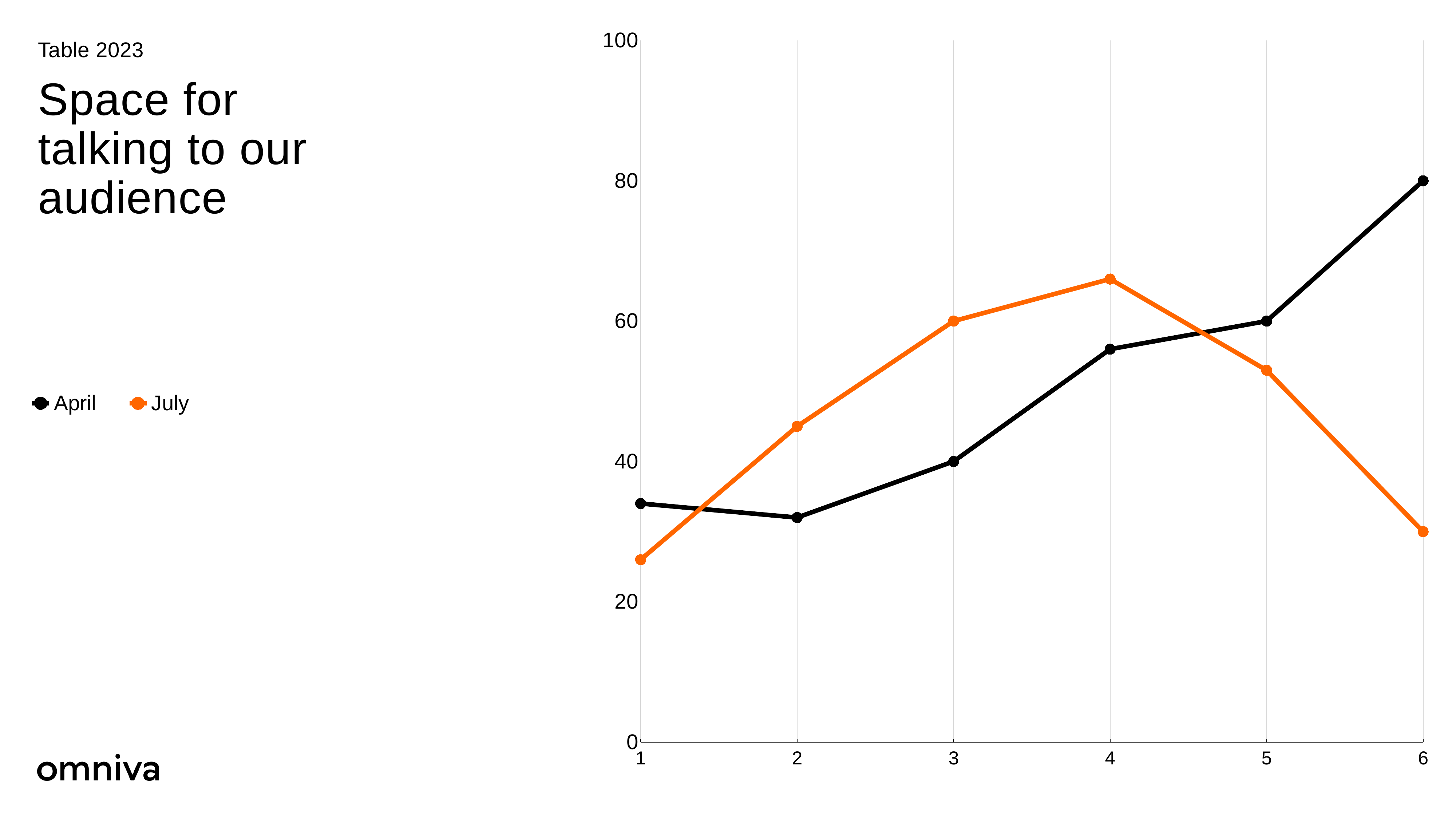

### Chart

| Category | April | July |
|---|---|---|
| 1 | 34.0 | 26.0 |
| 2 | 32.0 | 45.0 |
| 3 | 40.0 | 60.0 |
| 4 | 56.0 | 66.0 |
| 5 | 60.0 | 53.0 |
| 6 | 80.0 | 30.0 |
Table 2023
Space for talking to our audience